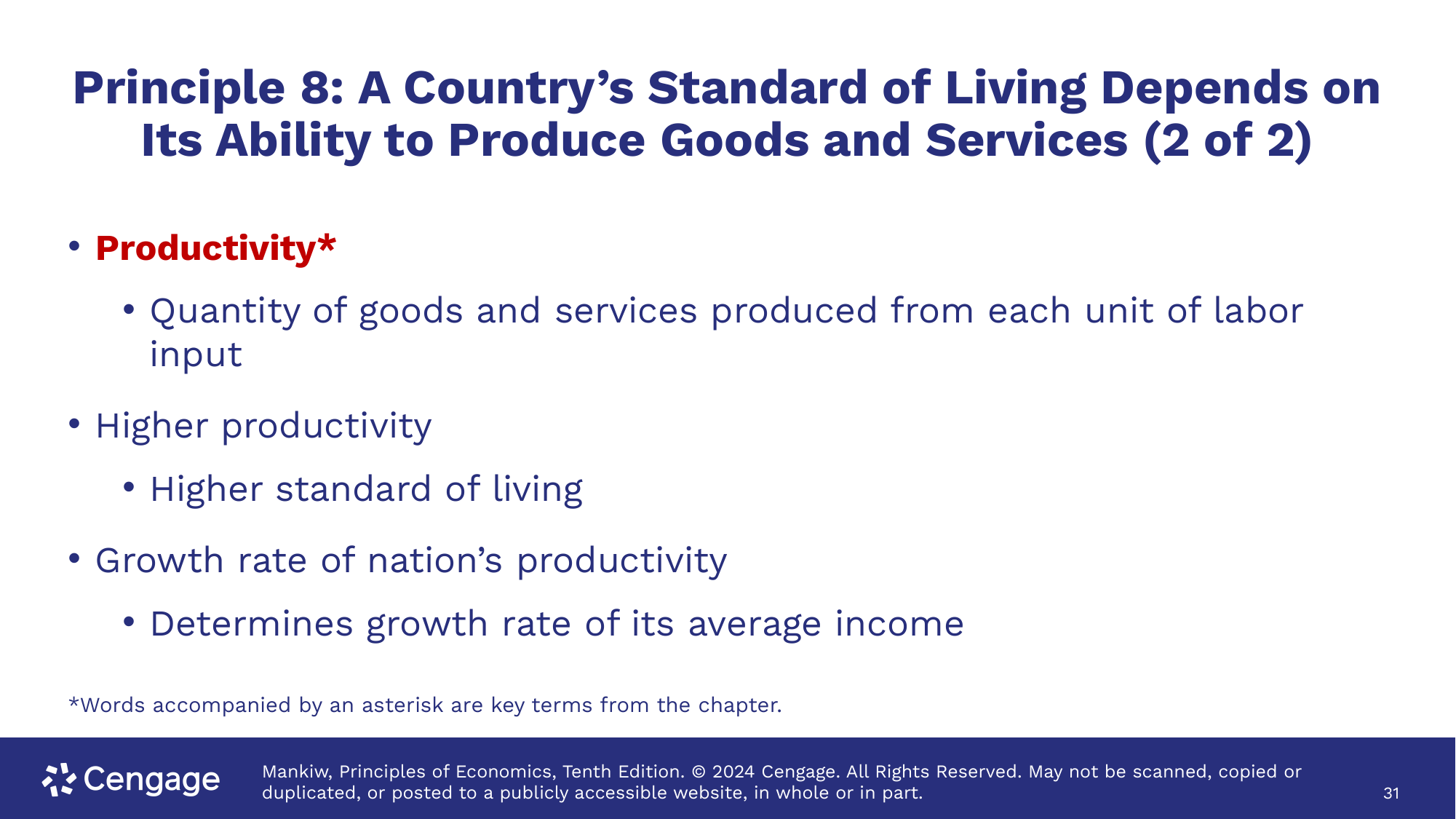

# Principle 8: A Country’s Standard of Living Depends on Its Ability to Produce Goods and Services (2 of 2)
Productivity*
Quantity of goods and services produced from each unit of labor input
Higher productivity
Higher standard of living
Growth rate of nation’s productivity
Determines growth rate of its average income
*Words accompanied by an asterisk are key terms from the chapter.